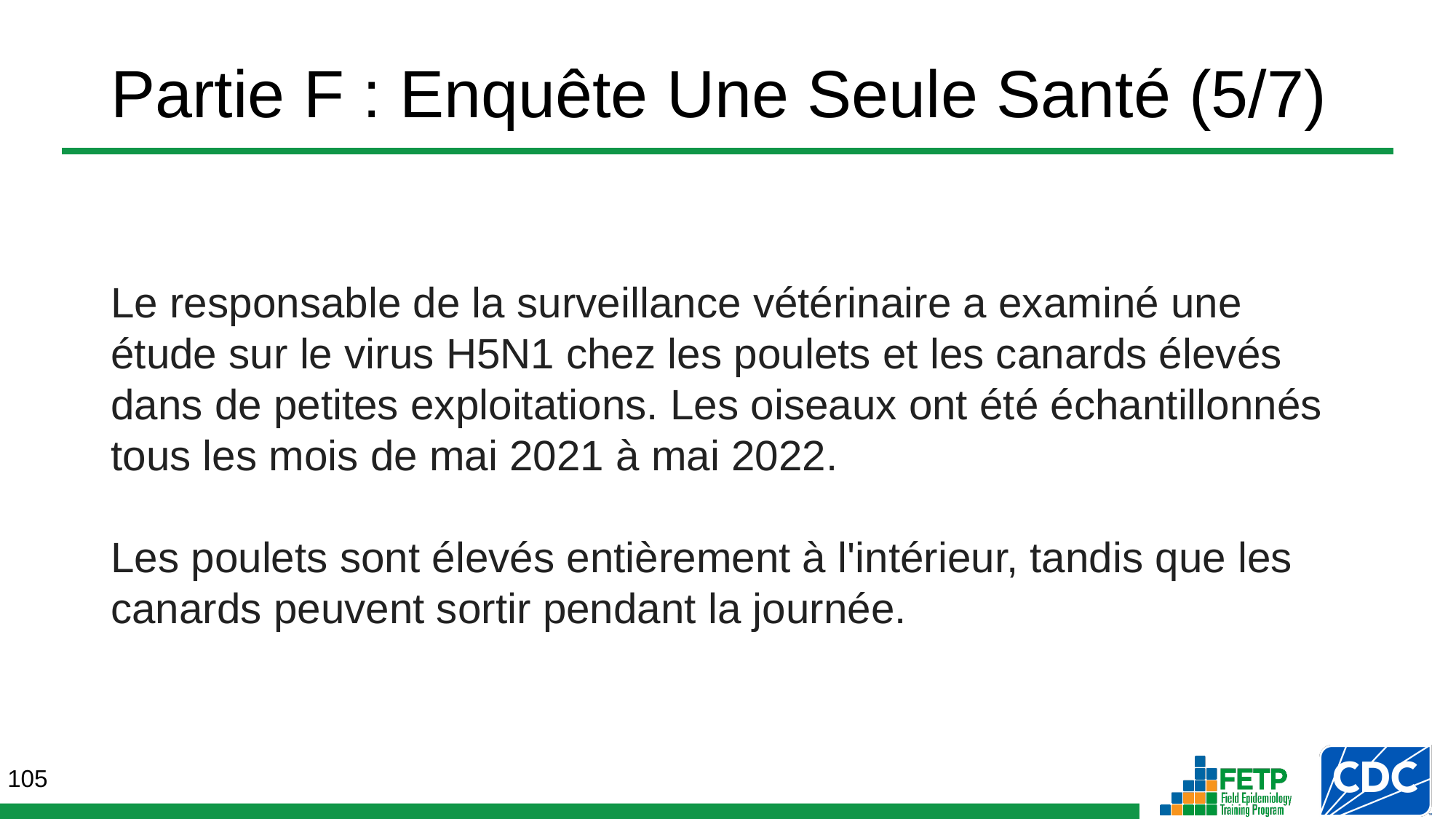

# Partie F : Enquête Une Seule Santé (5/7)
Le responsable de la surveillance vétérinaire a examiné une étude sur le virus H5N1 chez les poulets et les canards élevés dans de petites exploitations. Les oiseaux ont été échantillonnés tous les mois de mai 2021 à mai 2022.

Les poulets sont élevés entièrement à l'intérieur, tandis que les canards peuvent sortir pendant la journée.